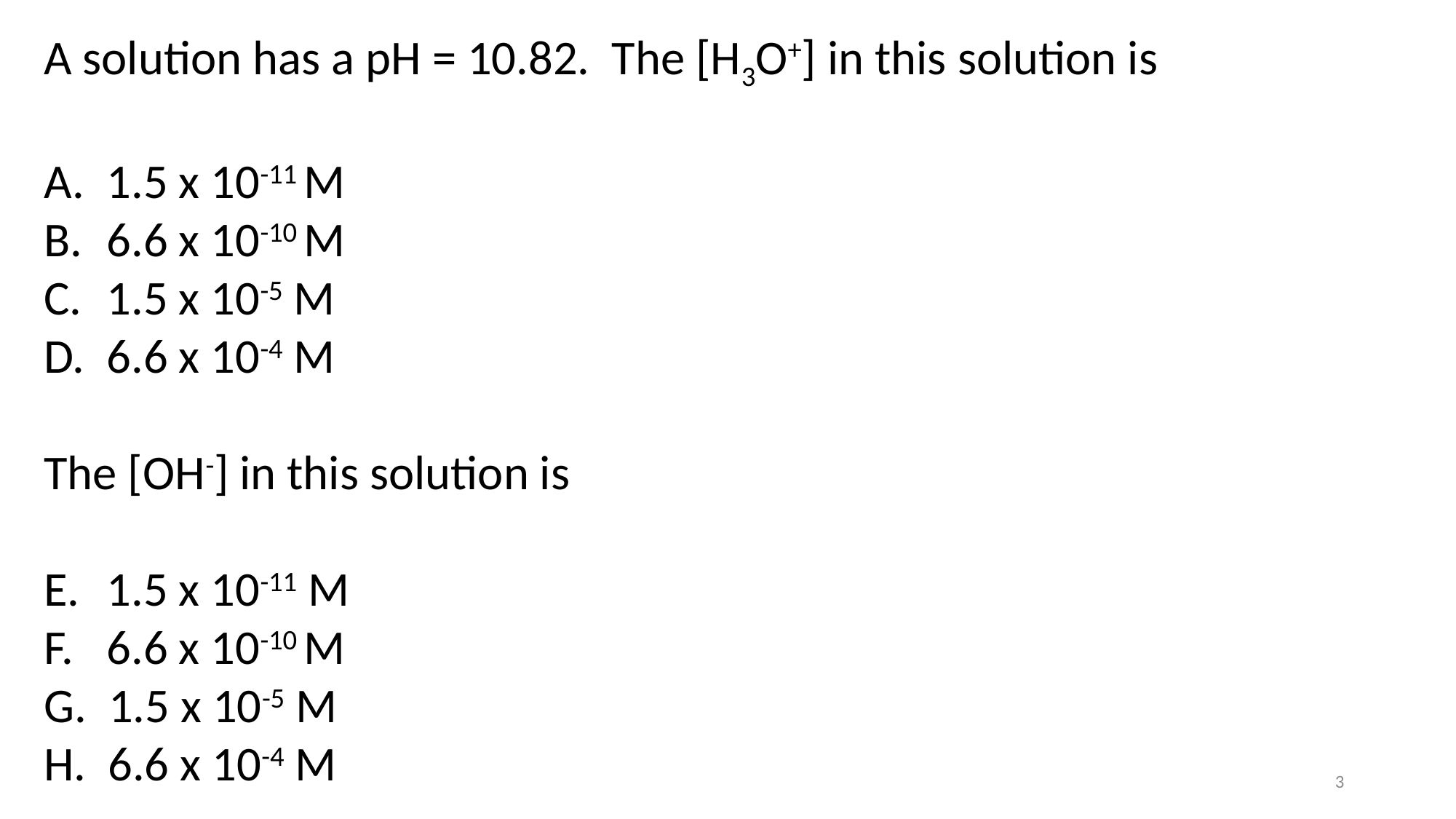

A solution has a pH = 10.82.  The [H3O+] in this solution is

  1.5 x 10-11 M
  6.6 x 10-10 M
  1.5 x 10-5 M
  6.6 x 10-4 M

The [OH-] in this solution is

  1.5 x 10-11 M
  6.6 x 10-10 M
  1.5 x 10-5 M
  6.6 x 10-4 M
3